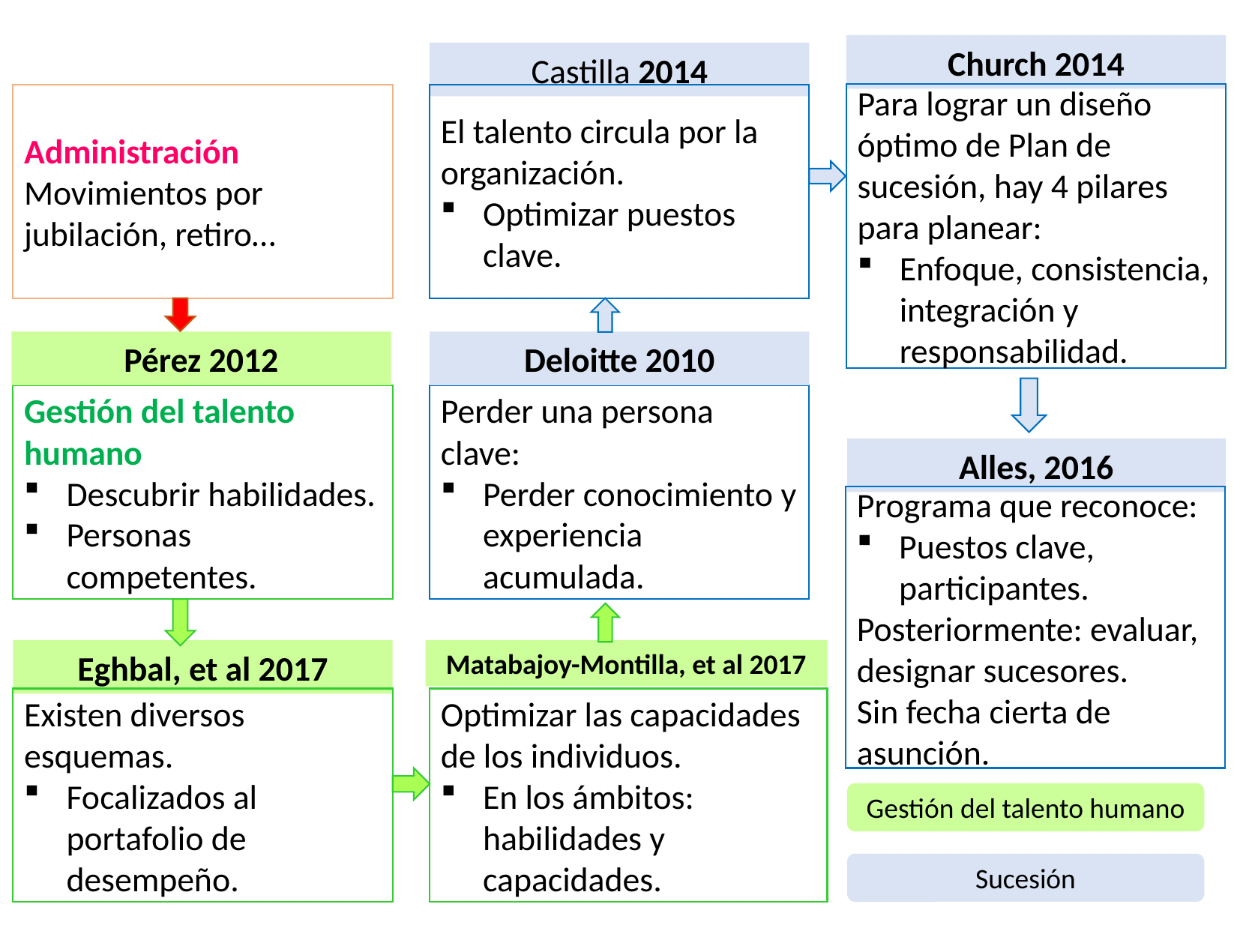

Church 2014
Castilla 2014
Para lograr un diseño óptimo de Plan de sucesión, hay 4 pilares para planear:
Enfoque, consistencia, integración y responsabilidad.
Administración
Movimientos por jubilación, retiro…
El talento circula por la organización.
Optimizar puestos clave.

Pérez 2012
Deloitte 2010

Gestión del talento humano
Descubrir habilidades.
Personas competentes.
Perder una persona clave:
Perder conocimiento y experiencia acumulada.
Alles, 2016
Programa que reconoce:
Puestos clave, participantes.
Posteriormente: evaluar, designar sucesores.
Sin fecha cierta de asunción.

Eghbal, et al 2017
Matabajoy-Montilla, et al 2017
Existen diversos esquemas.
Focalizados al portafolio de desempeño.
Optimizar las capacidades de los individuos.
En los ámbitos: habilidades y capacidades.

Gestión del talento humano
Sucesión